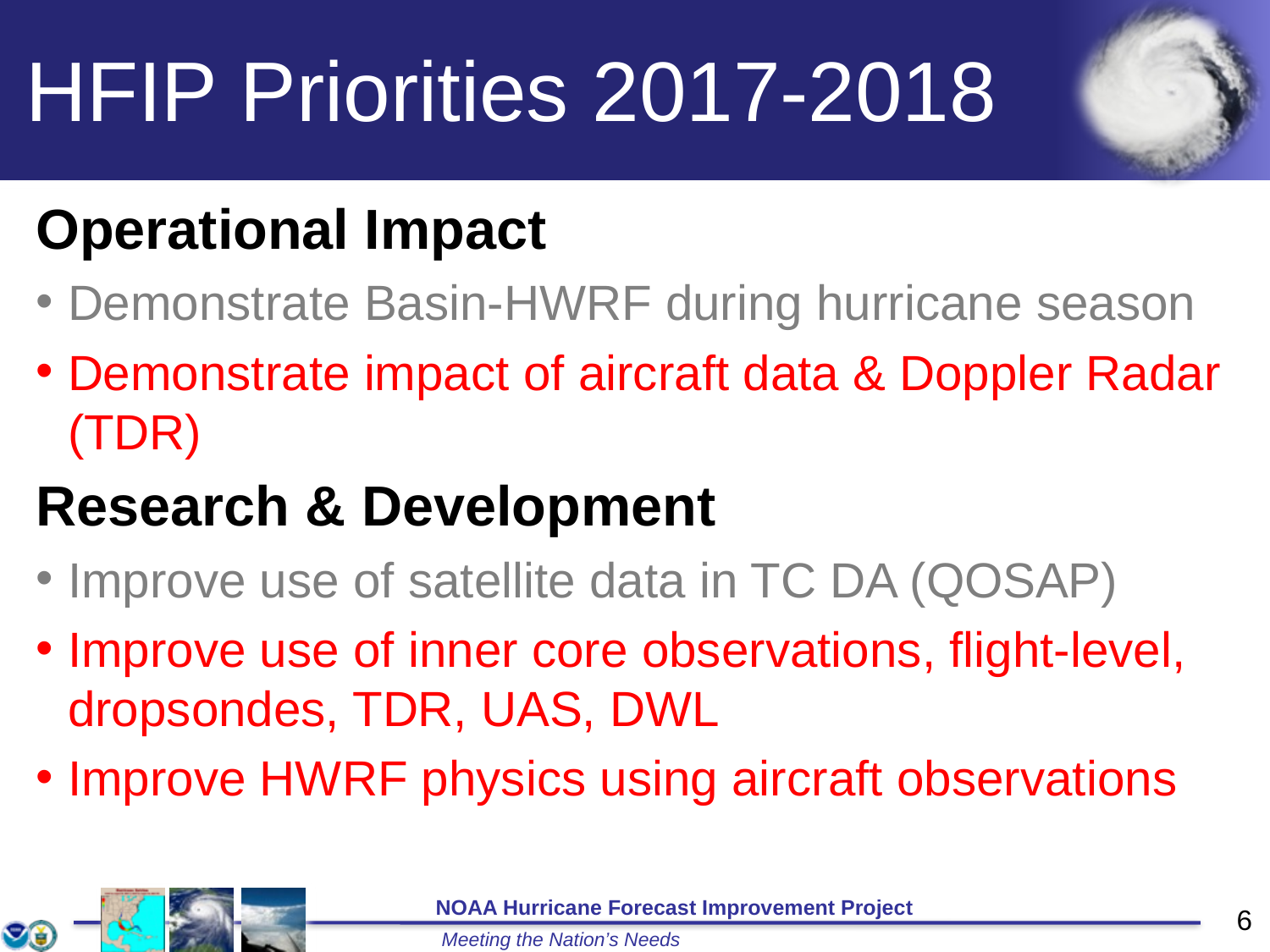

# HFIP Priorities 2017-2018
Operational Impact
Demonstrate Basin-HWRF during hurricane season
Demonstrate impact of aircraft data & Doppler Radar (TDR)
Research & Development
Improve use of satellite data in TC DA (QOSAP)
Improve use of inner core observations, flight-level, dropsondes, TDR, UAS, DWL
Improve HWRF physics using aircraft observations